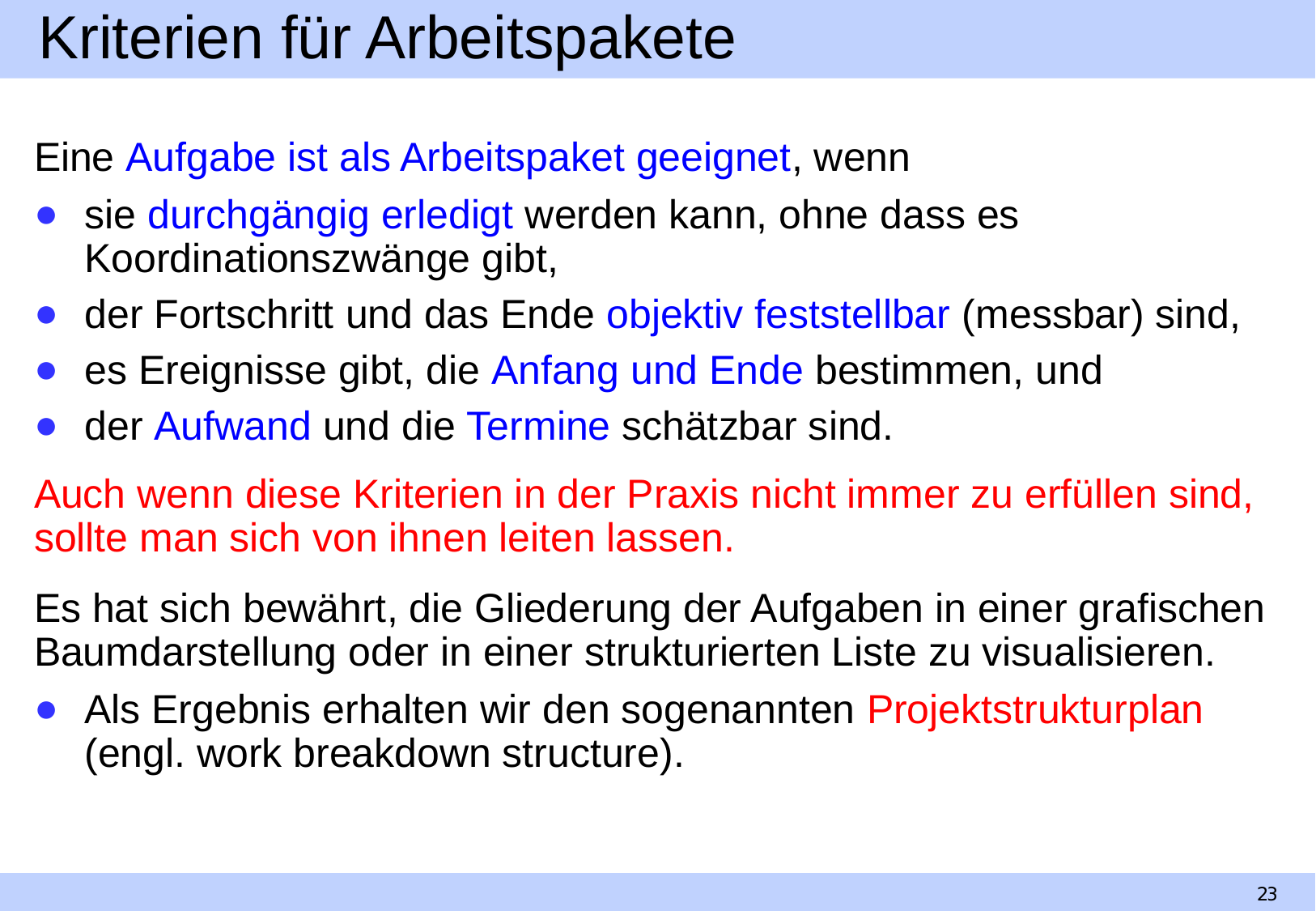

# Kriterien für Arbeitspakete
Eine Aufgabe ist als Arbeitspaket geeignet, wenn
sie durchgängig erledigt werden kann, ohne dass es Koordinationszwänge gibt,
der Fortschritt und das Ende objektiv feststellbar (messbar) sind,
es Ereignisse gibt, die Anfang und Ende bestimmen, und
der Aufwand und die Termine schätzbar sind.
Auch wenn diese Kriterien in der Praxis nicht immer zu erfüllen sind, sollte man sich von ihnen leiten lassen.
Es hat sich bewährt, die Gliederung der Aufgaben in einer grafischen Baumdarstellung oder in einer strukturierten Liste zu visualisieren.
Als Ergebnis erhalten wir den sogenannten Projektstrukturplan (engl. work breakdown structure).

23